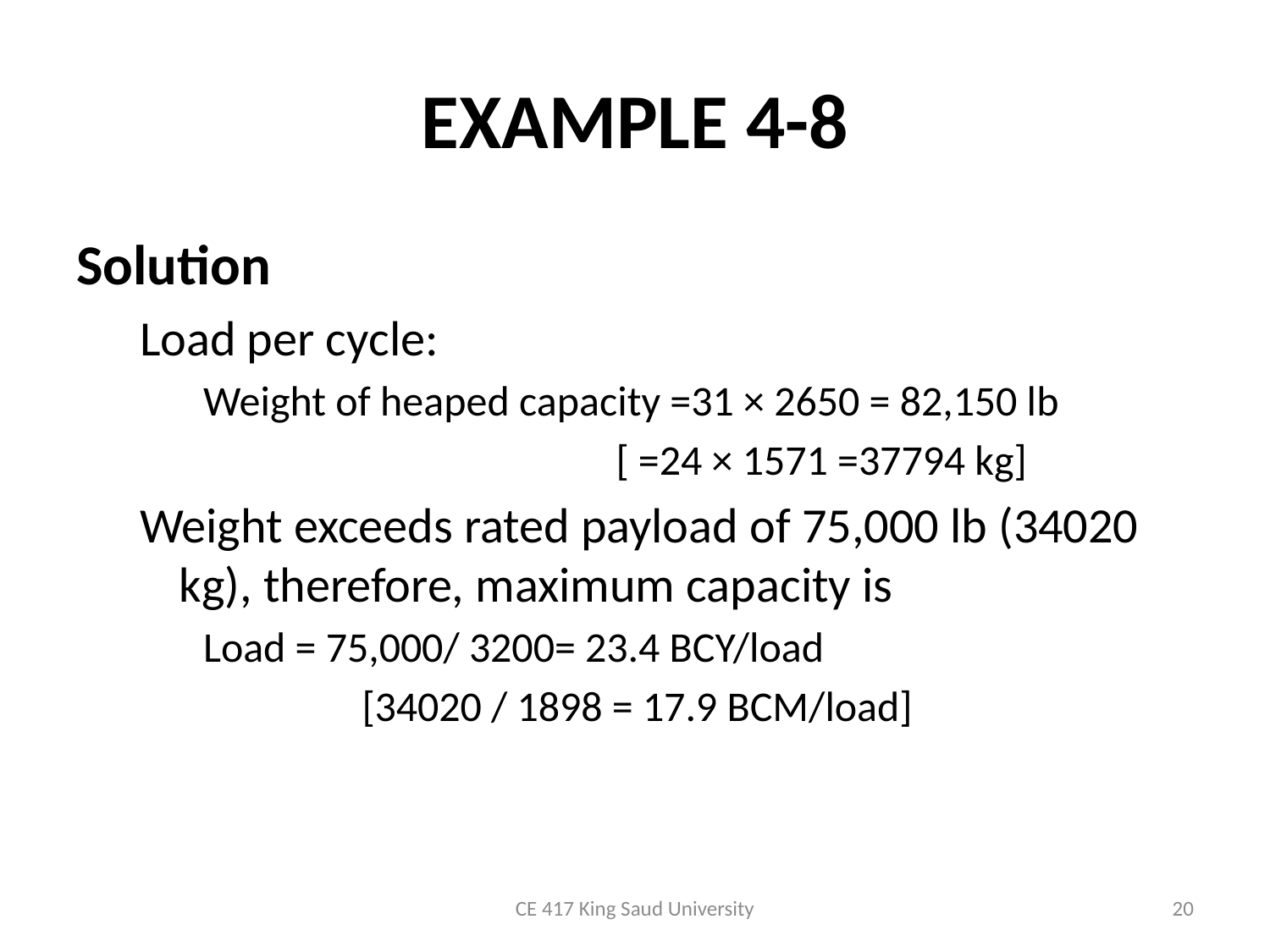

# EXAMPLE 4-8
Solution
Load per cycle:
Weight of heaped capacity =31 × 2650 = 82,150 lb
				[ =24 × 1571 =37794 kg]
Weight exceeds rated payload of 75,000 lb (34020 kg), therefore, maximum capacity is
Load = 75,000/ 3200= 23.4 BCY/load
         	[34020 / 1898 = 17.9 BCM/load]
CE 417 King Saud University
20